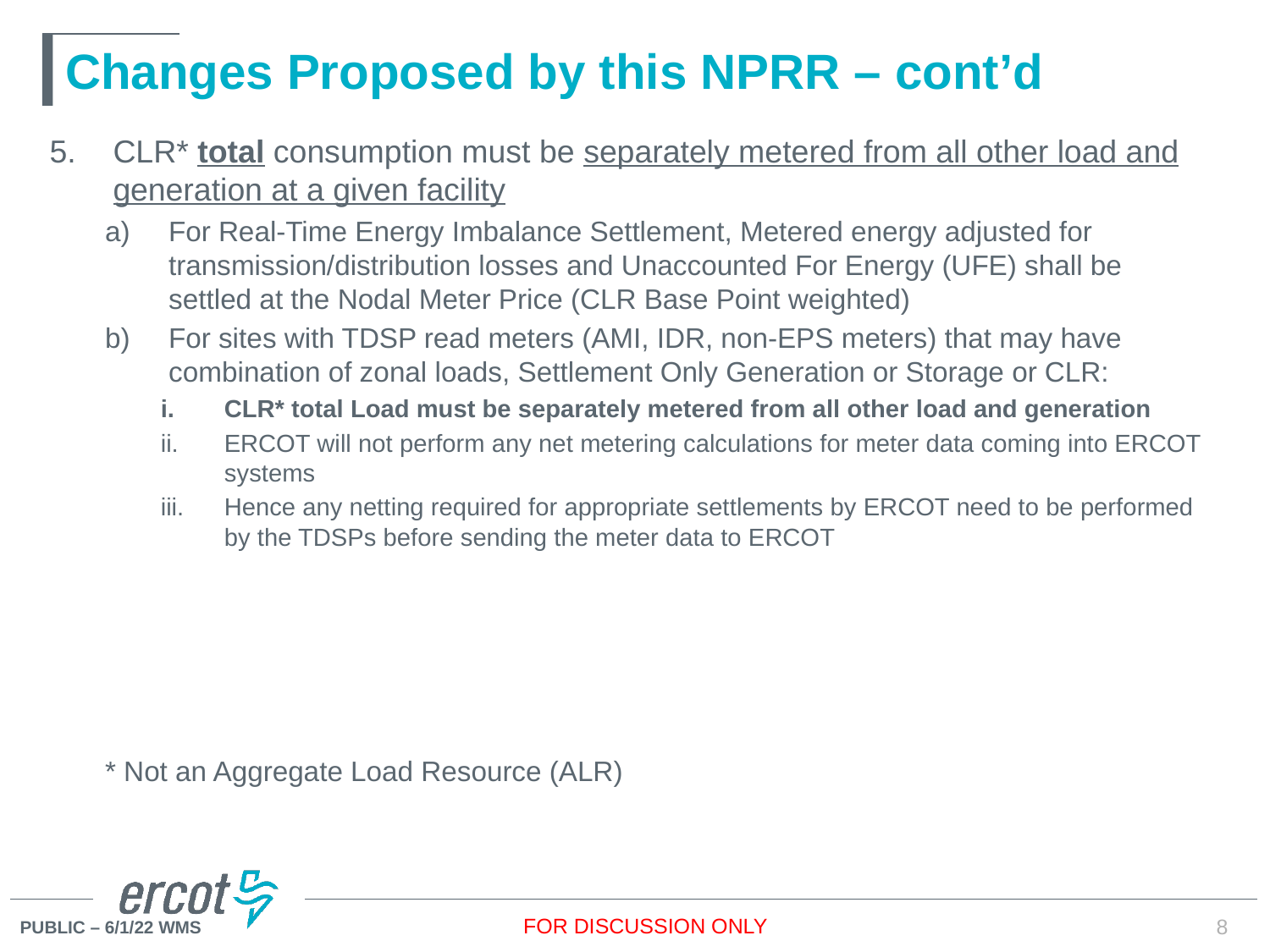

# Changes Proposed by this NPRR – cont’d
CLR* total consumption must be separately metered from all other load and generation at a given facility
For Real-Time Energy Imbalance Settlement, Metered energy adjusted for transmission/distribution losses and Unaccounted For Energy (UFE) shall be settled at the Nodal Meter Price (CLR Base Point weighted)
For sites with TDSP read meters (AMI, IDR, non-EPS meters) that may have  combination of zonal loads, Settlement Only Generation or Storage or CLR:
CLR* total Load must be separately metered from all other load and generation
ERCOT will not perform any net metering calculations for meter data coming into ERCOT systems
Hence any netting required for appropriate settlements by ERCOT need to be performed by the TDSPs before sending the meter data to ERCOT

* Not an Aggregate Load Resource (ALR)

FOR DISCUSSION ONLY
8